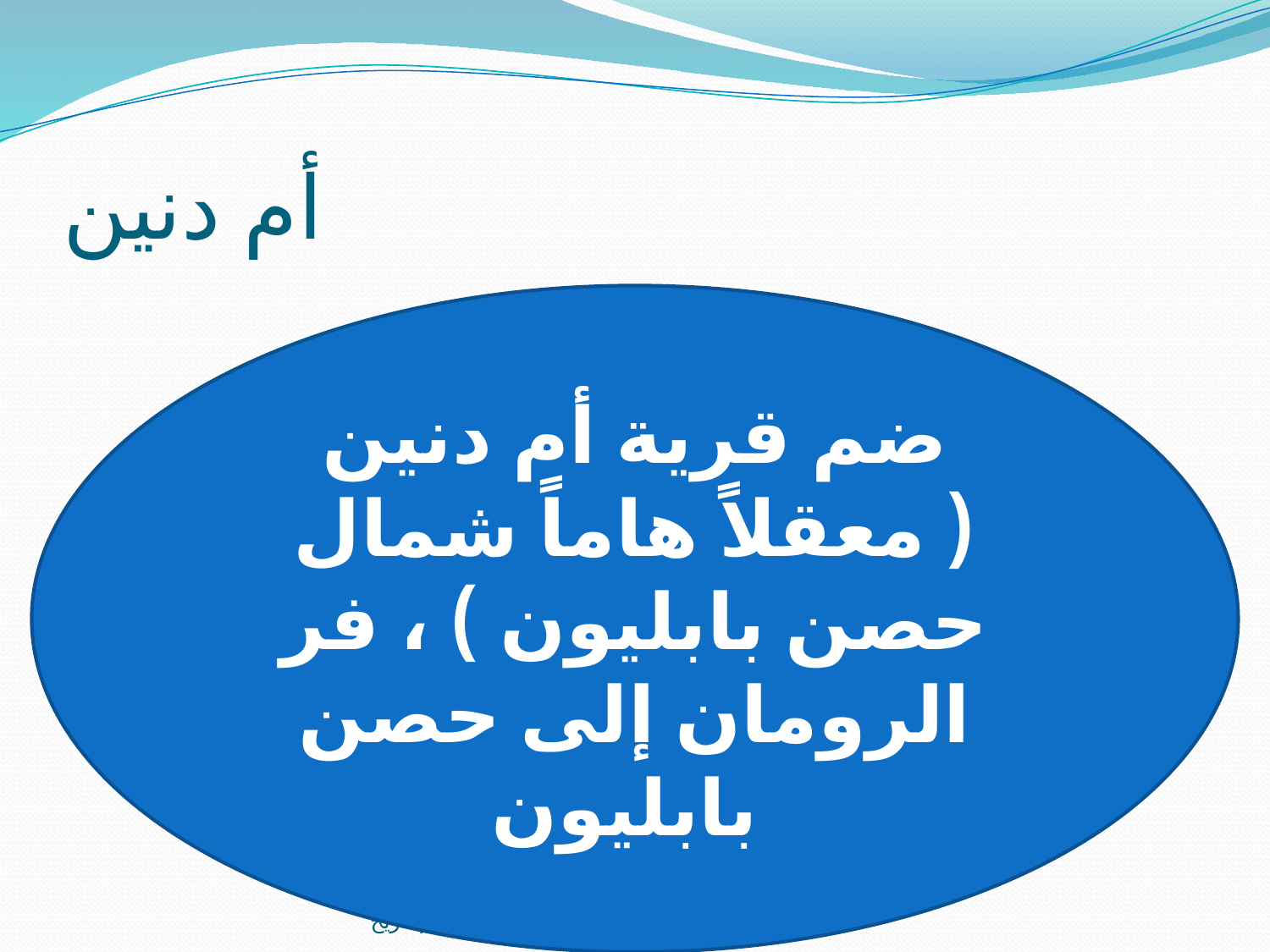

# أم دنين
ضم قرية أم دنين ( معقلاً هاماً شمال حصن بابليون ) ، فر الرومان إلى حصن بابليون
إعداد / أ سيدة  جودة    معلم تاريخ